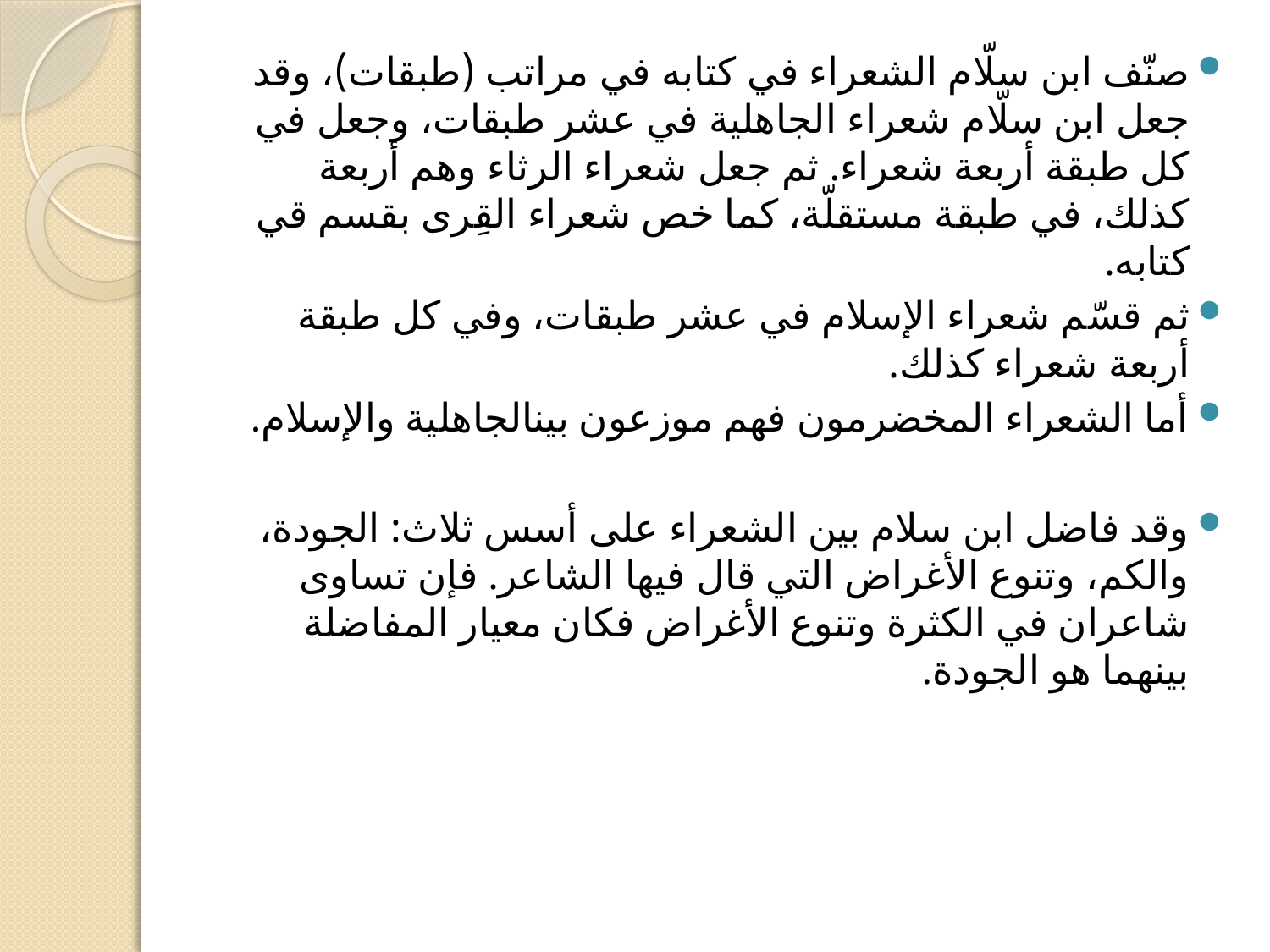

صنّف ابن سلّام الشعراء في كتابه في مراتب (طبقات)، وقد جعل ابن سلّام شعراء الجاهلية في عشر طبقات، وجعل في كل طبقة أربعة شعراء. ثم جعل شعراء الرثاء وهم أربعة كذلك، في طبقة مستقلّة، كما خص شعراء القِرى بقسم قي كتابه.
ثم قسّم شعراء الإسلام في عشر طبقات، وفي كل طبقة أربعة شعراء كذلك.
أما الشعراء المخضرمون فهم موزعون بينالجاهلية والإسلام.

وقد فاضل ابن سلام بين الشعراء على أسس ثلاث: الجودة، والكم، وتنوع الأغراض التي قال فيها الشاعر. فإن تساوى شاعران في الكثرة وتنوع الأغراض فكان معيار المفاضلة بينهما هو الجودة.